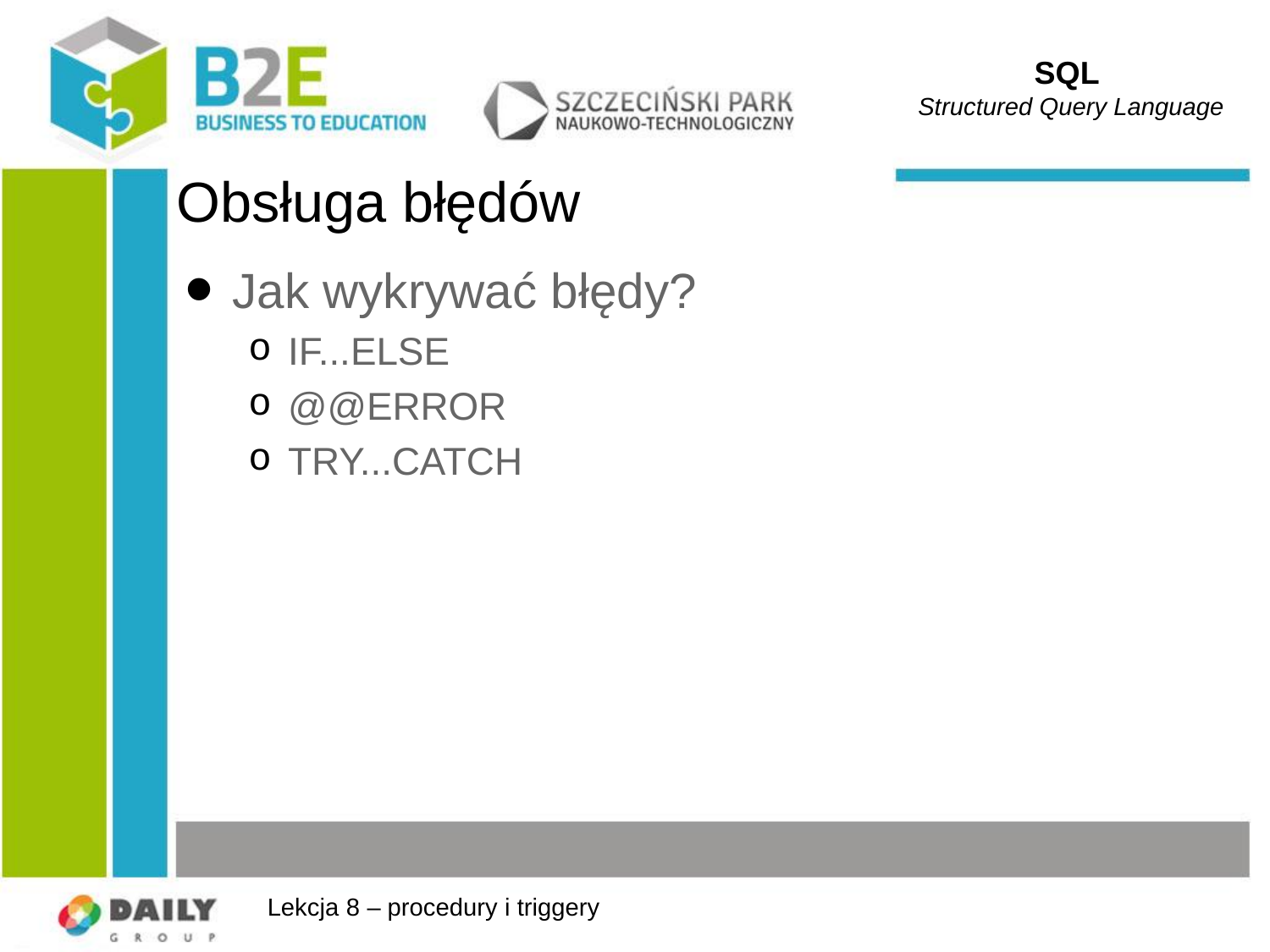

SQL
Structured Query Language
# Obsługa błędów
Jak wykrywać błędy?
IF...ELSE
@@ERROR
TRY...CATCH
Lekcja 8 – procedury i triggery